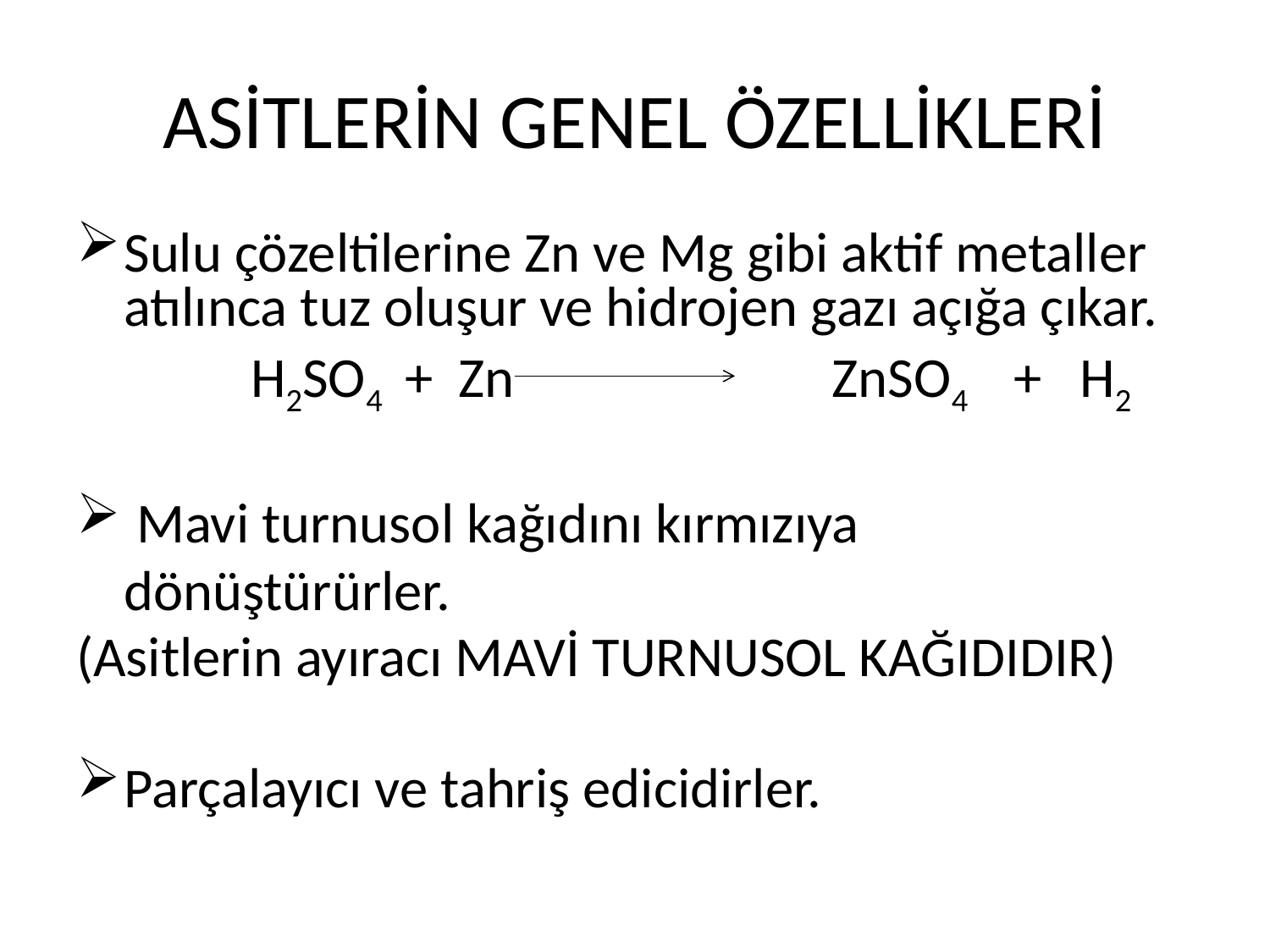

# ASİTLERİN GENEL ÖZELLİKLERİ
Sulu çözeltilerine Zn ve Mg gibi aktif metaller atılınca tuz oluşur ve hidrojen gazı açığa çıkar.
		H2SO4   +  Zn                         ZnSO4    +   H2

 Mavi turnusol kağıdını kırmızıya dönüştürürler.
(Asitlerin ayıracı MAVİ TURNUSOL KAĞIDIDIR)

Parçalayıcı ve tahriş edicidirler.